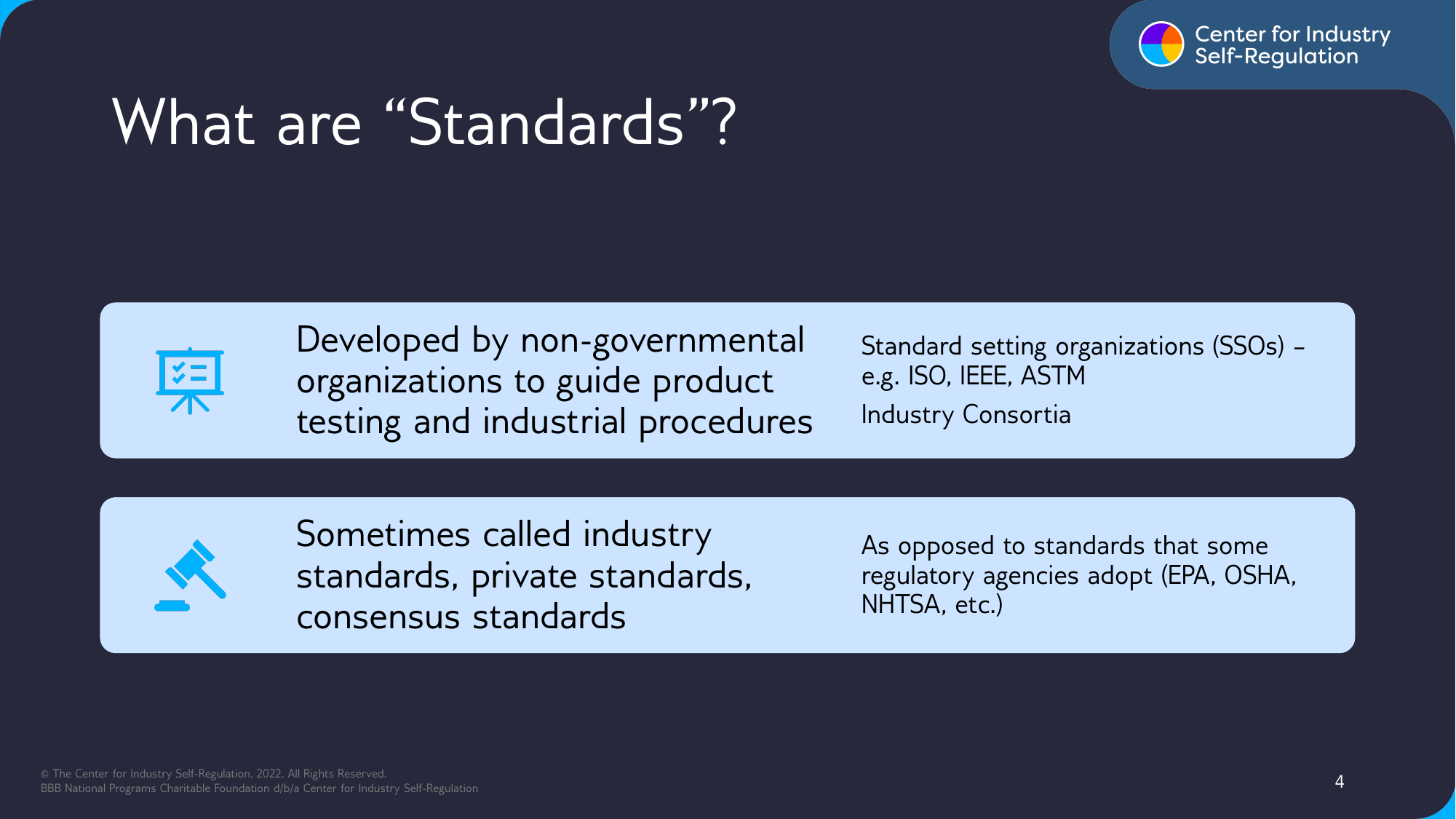

# What are “Standards”?
Developed by non-governmental organizations to guide product testing and industrial procedures​
Standard setting organizations (SSOs) – e.g. ISO, IEEE, ASTM​
Industry Consortia​
Sometimes called industry standards, private standards, consensus standards​
As opposed to standards that some regulatory agencies adopt (EPA, OSHA, NHTSA, etc.)
4